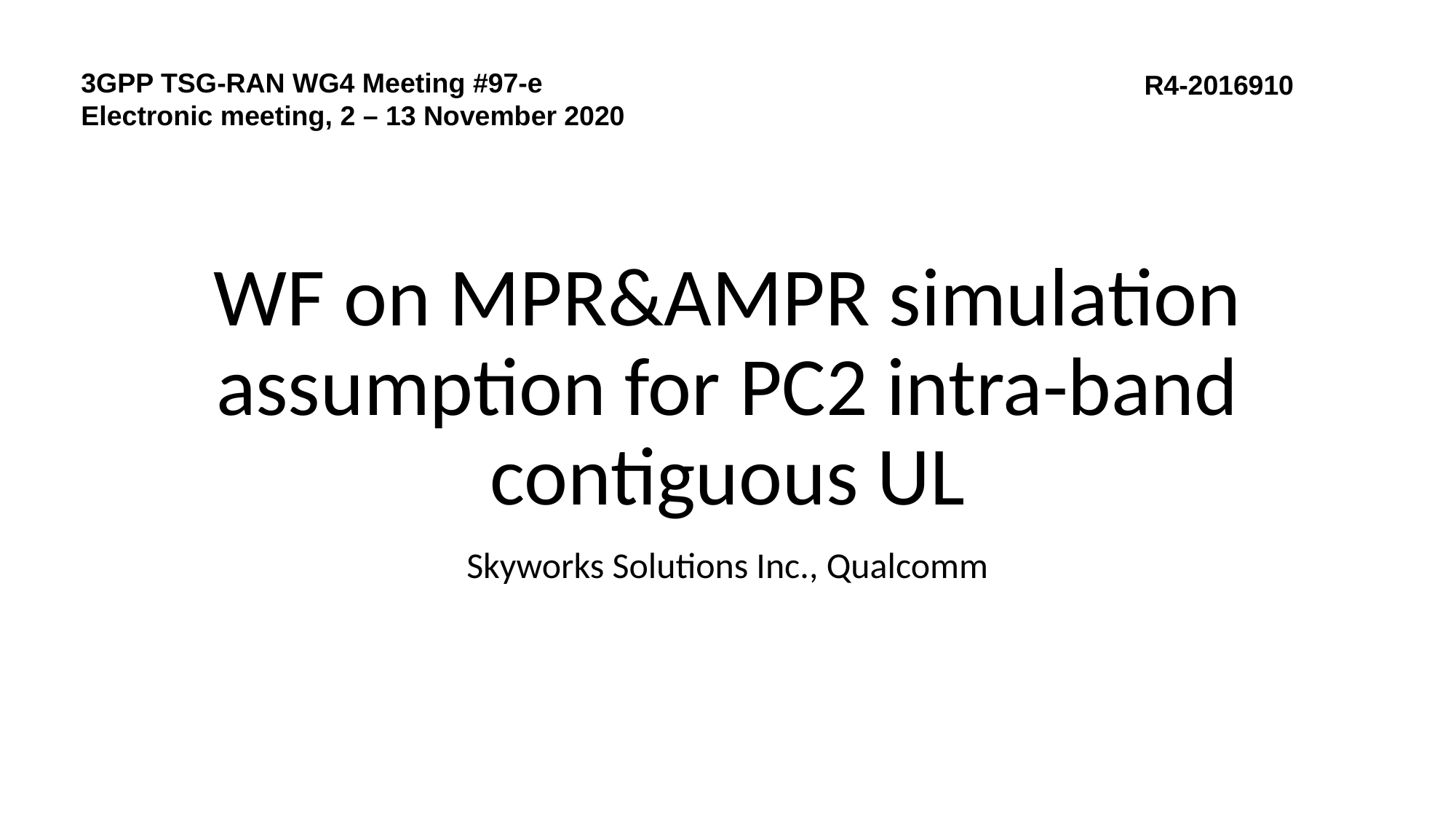

3GPP TSG-RAN WG4 Meeting #97-e
Electronic meeting, 2 – 13 November 2020
R4-2016910
# WF on MPR&AMPR simulation assumption for PC2 intra-band contiguous UL
Skyworks Solutions Inc., Qualcomm